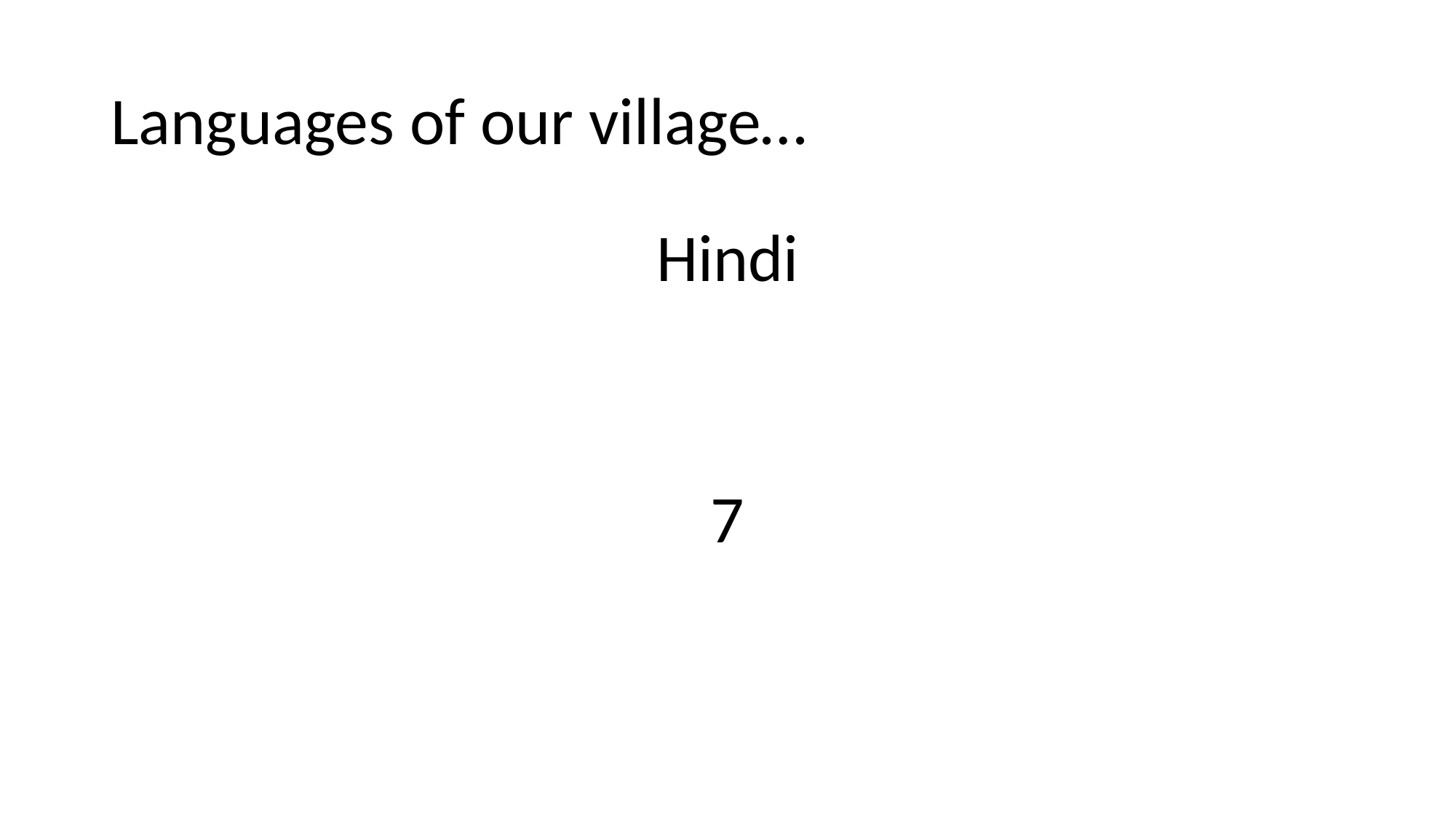

# Languages of our village…
Hindi

7